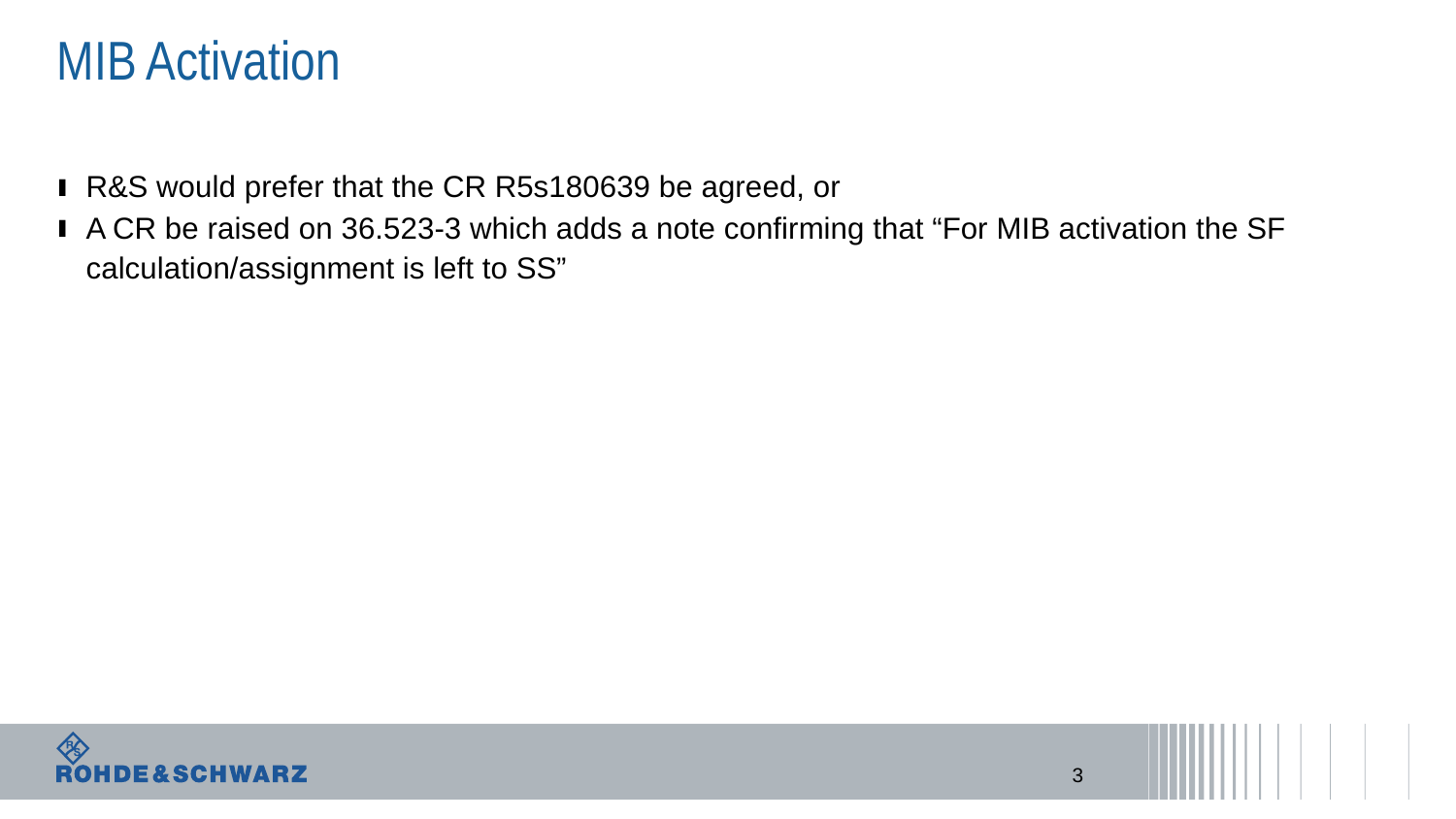

# MIB Activation
R&S would prefer that the CR R5s180639 be agreed, or
A CR be raised on 36.523-3 which adds a note confirming that “For MIB activation the SF calculation/assignment is left to SS”

3